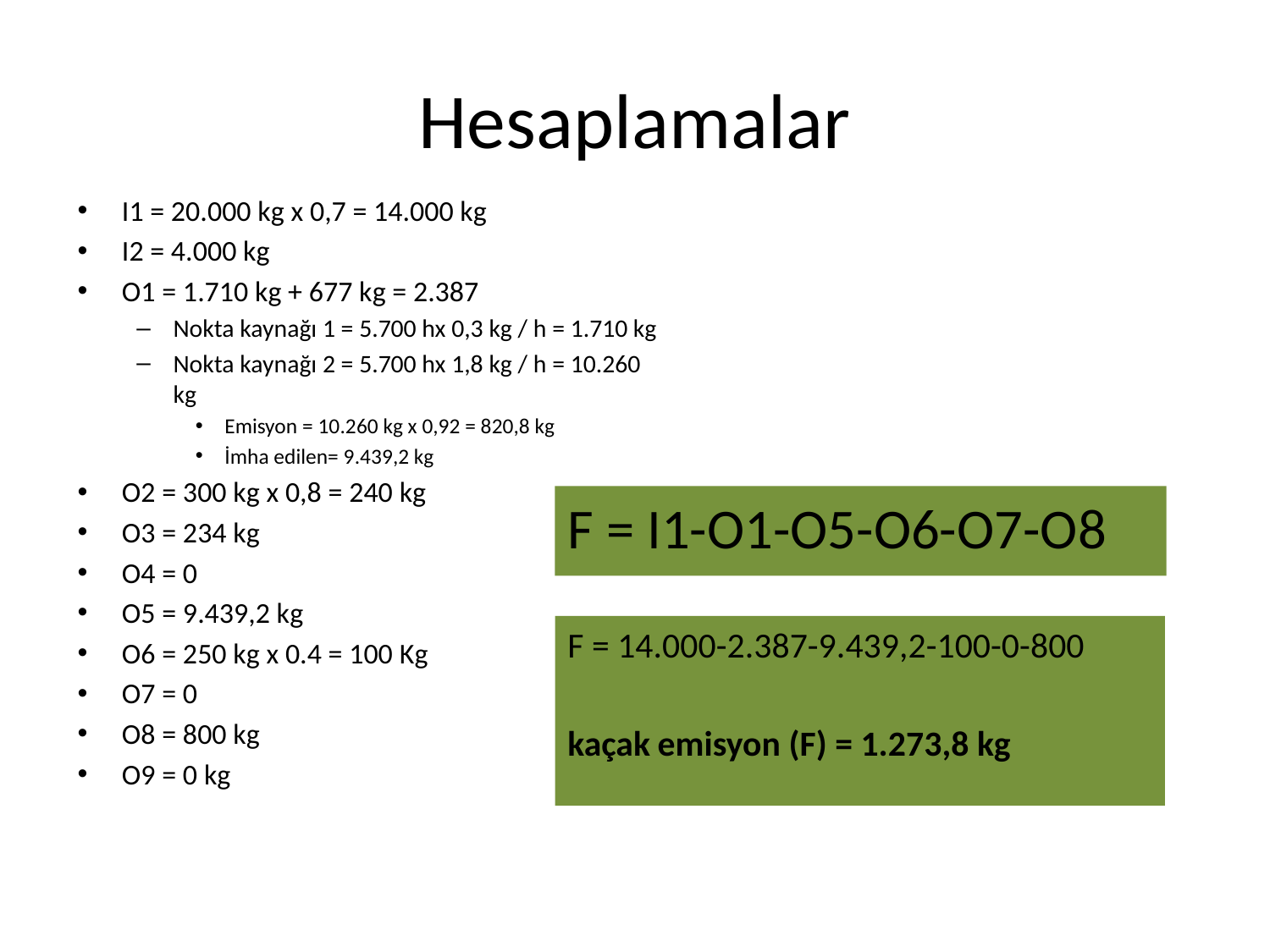

# Hesaplamalar
I1 = 20.000 kg x 0,7 = 14.000 kg
I2 = 4.000 kg
O1 = 1.710 kg + 677 kg = 2.387
Nokta kaynağı 1 = 5.700 hx 0,3 kg / h = 1.710 kg
Nokta kaynağı 2 = 5.700 hx 1,8 kg / h = 10.260 kg
Emisyon = 10.260 kg x 0,92 = 820,8 kg
İmha edilen= 9.439,2 kg
O2 = 300 kg x 0,8 = 240 kg
O3 = 234 kg
O4 = 0
O5 = 9.439,2 kg
O6 = 250 kg x 0.4 = 100 Kg
O7 = 0
O8 = 800 kg
O9 = 0 kg
F = I1-O1-O5-O6-O7-O8
F = 14.000-2.387-9.439,2-100-0-800

kaçak emisyon (F) = 1.273,8 kg